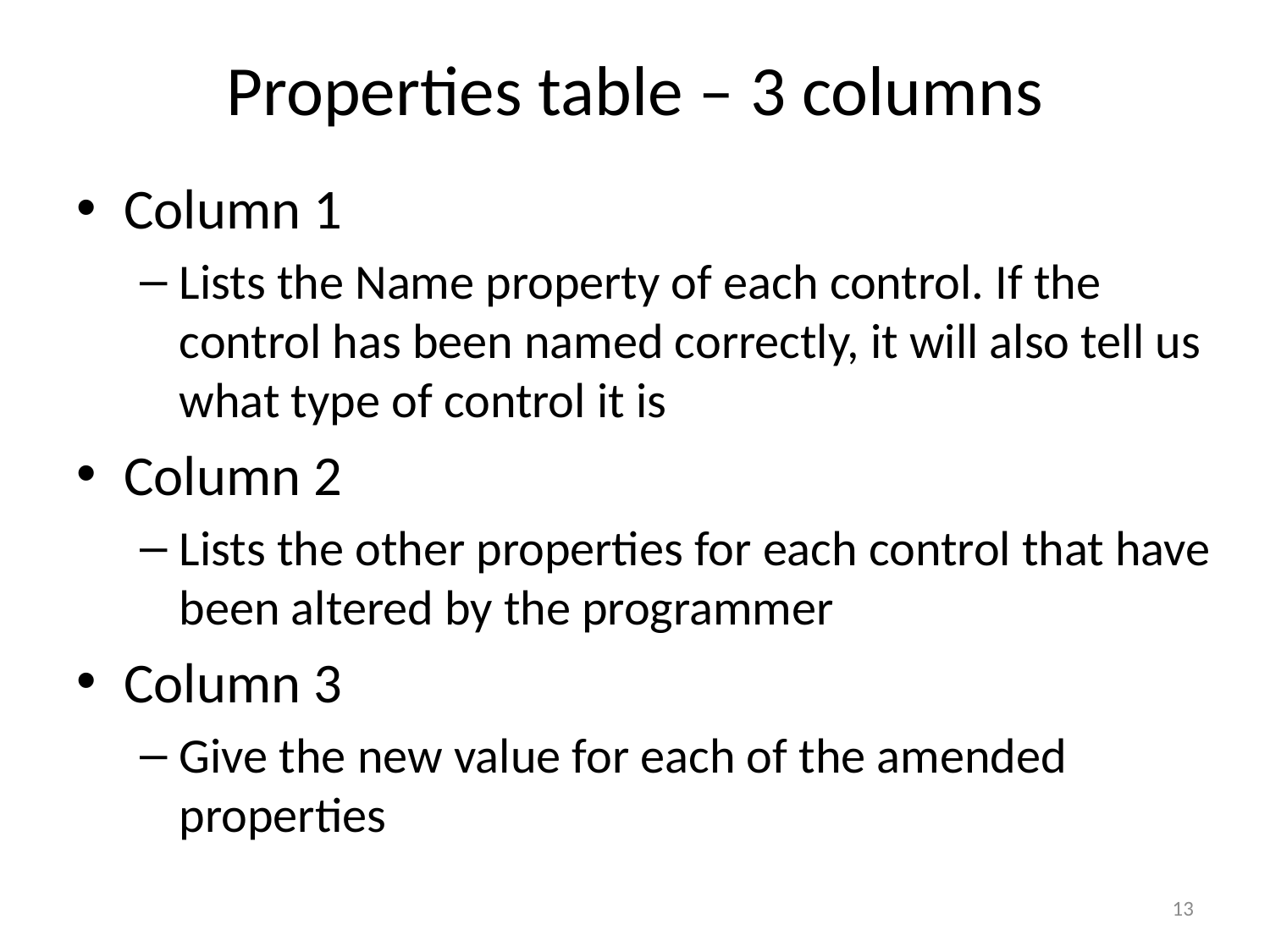

# Properties table – 3 columns
Column 1
Lists the Name property of each control. If the control has been named correctly, it will also tell us what type of control it is
Column 2
Lists the other properties for each control that have been altered by the programmer
Column 3
Give the new value for each of the amended properties
13